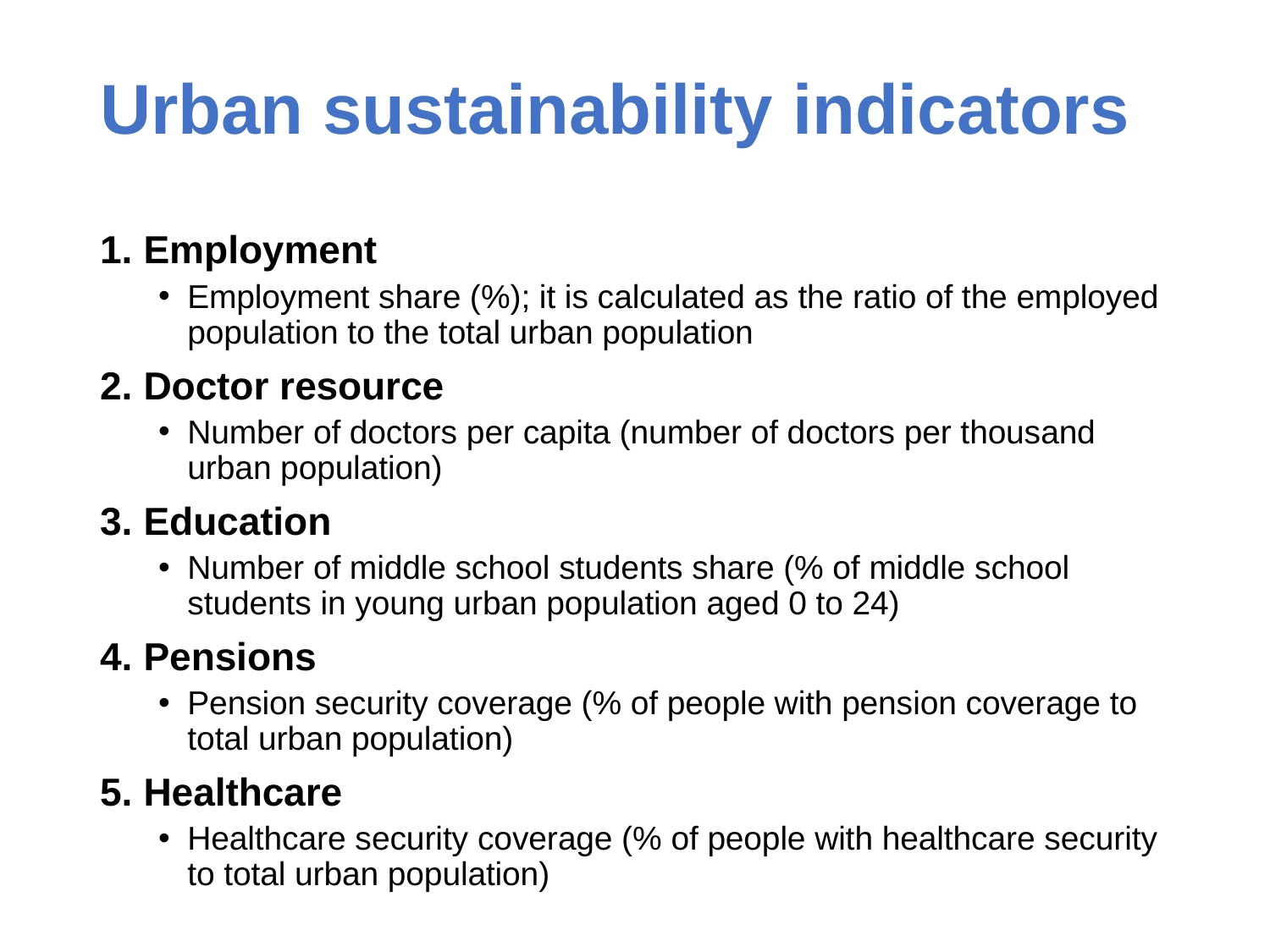

# Urban sustainability indicators
Employment
Employment share (%); it is calculated as the ratio of the employed population to the total urban population
Doctor resource
Number of doctors per capita (number of doctors per thousand urban population)
Education
Number of middle school students share (% of middle school students in young urban population aged 0 to 24)
Pensions
Pension security coverage (% of people with pension coverage to total urban population)
Healthcare
Healthcare security coverage (% of people with healthcare security to total urban population)